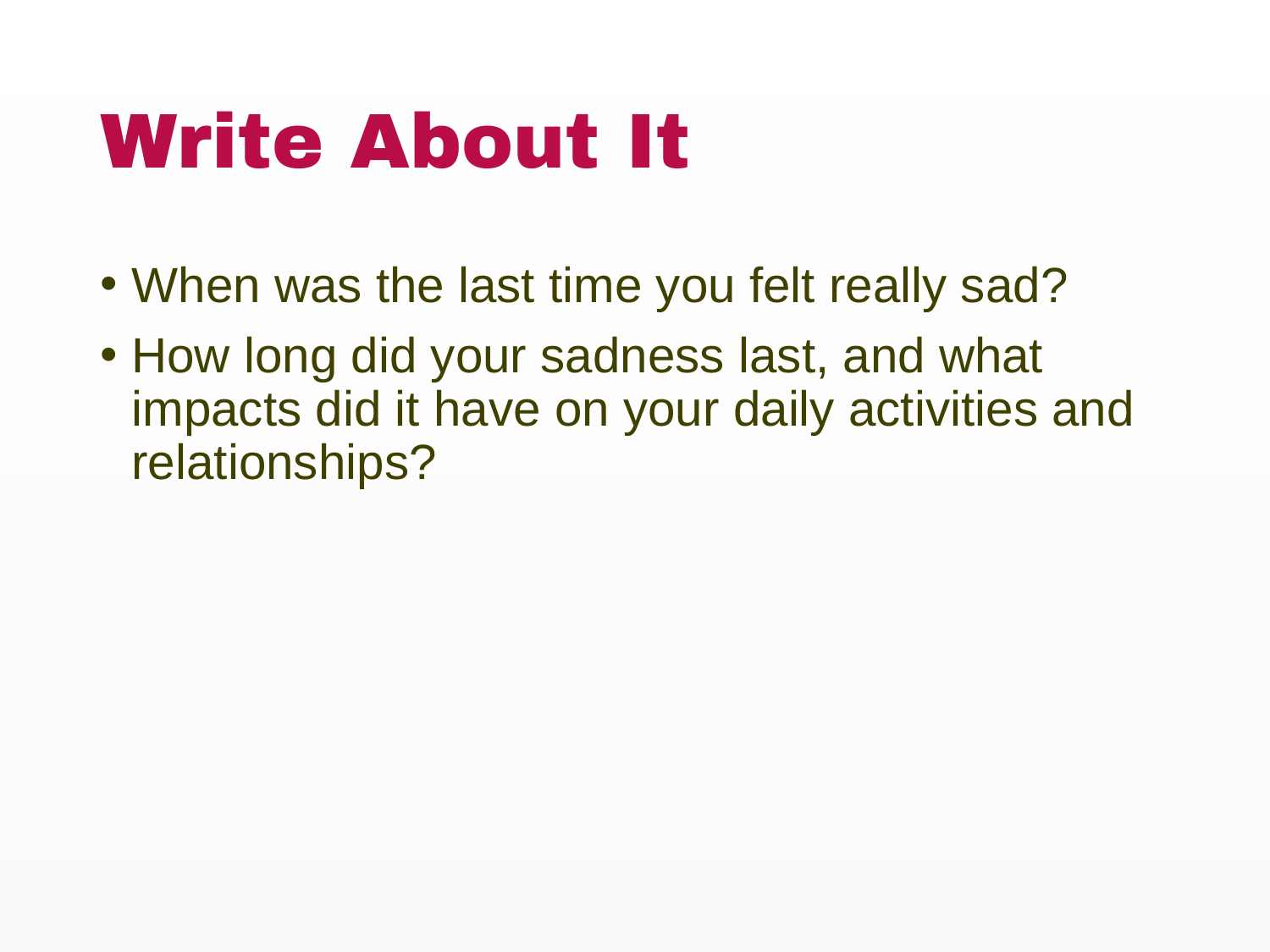

# Write About It
When was the last time you felt really sad?
How long did your sadness last, and what impacts did it have on your daily activities and relationships?